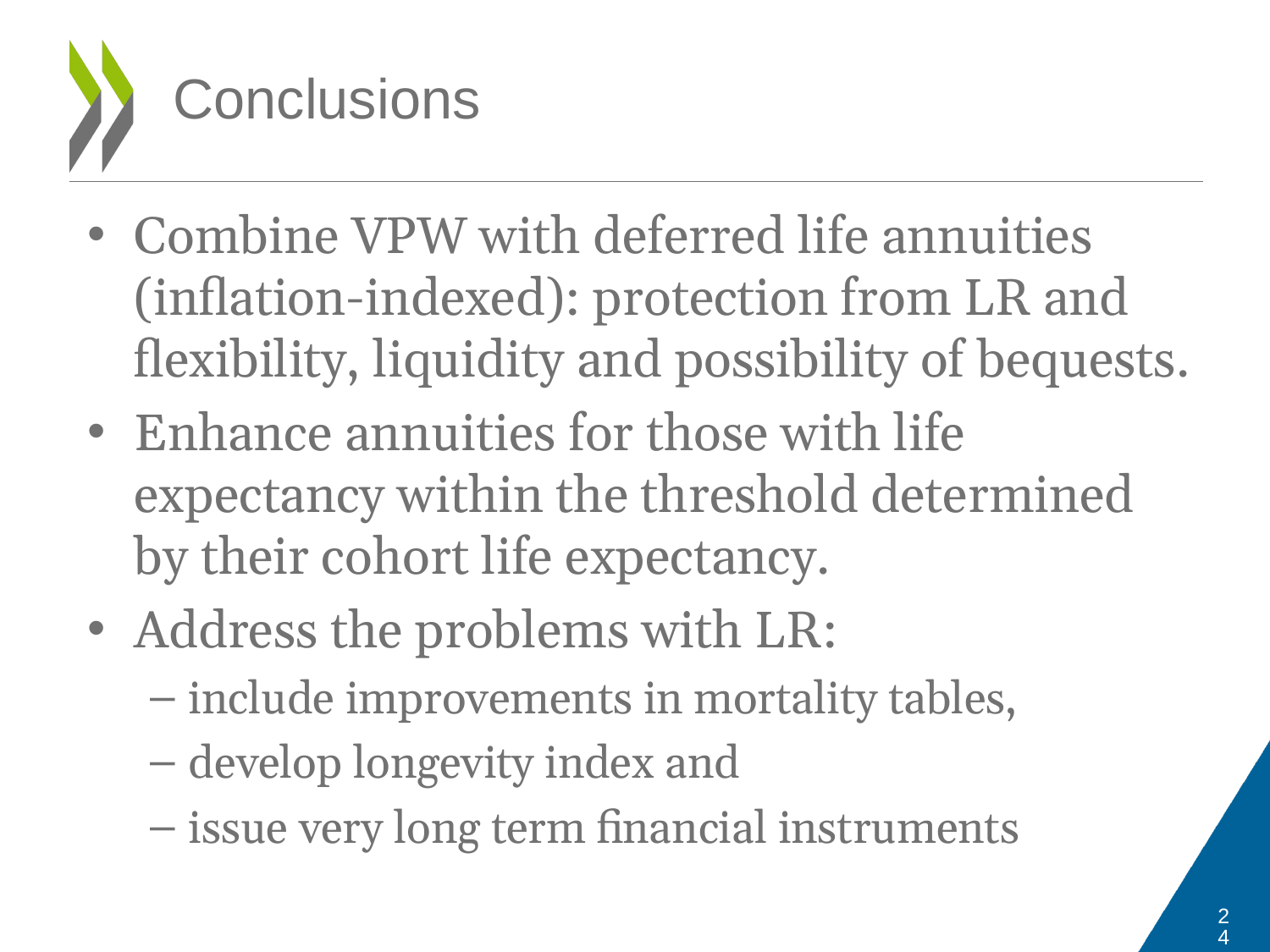

# Conclusions
Combine VPW with deferred life annuities (inflation-indexed): protection from LR and flexibility, liquidity and possibility of bequests.
Enhance annuities for those with life expectancy within the threshold determined by their cohort life expectancy.
Address the problems with LR:
include improvements in mortality tables,
develop longevity index and
issue very long term financial instruments

24